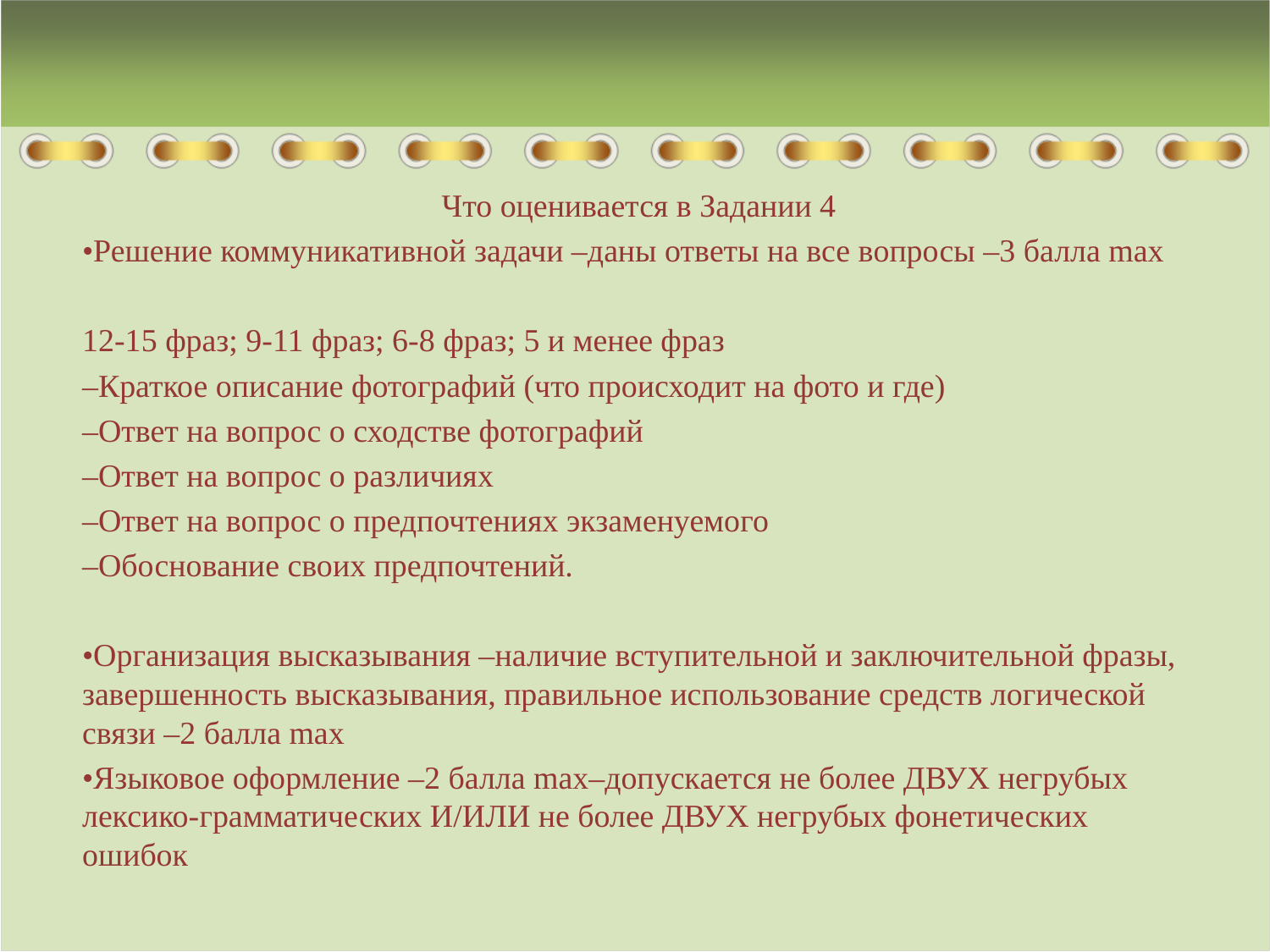

Что оценивается в Задании 4
•Решение коммуникативной задачи –даны ответы на все вопросы –3 балла max

12-15 фраз; 9-11 фраз; 6-8 фраз; 5 и менее фраз
–Краткое описание фотографий (что происходит на фото и где)
–Ответ на вопрос о сходстве фотографий
–Ответ на вопрос о различиях
–Ответ на вопрос о предпочтениях экзаменуемого
–Обоснование своих предпочтений.

•Организация высказывания –наличие вступительной и заключительной фразы, завершенность высказывания, правильное использование средств логической связи –2 балла max
•Языковое оформление –2 балла max–допускается не более ДВУХ негрубых лексико-грамматических И/ИЛИ не более ДВУХ негрубых фонетических ошибок